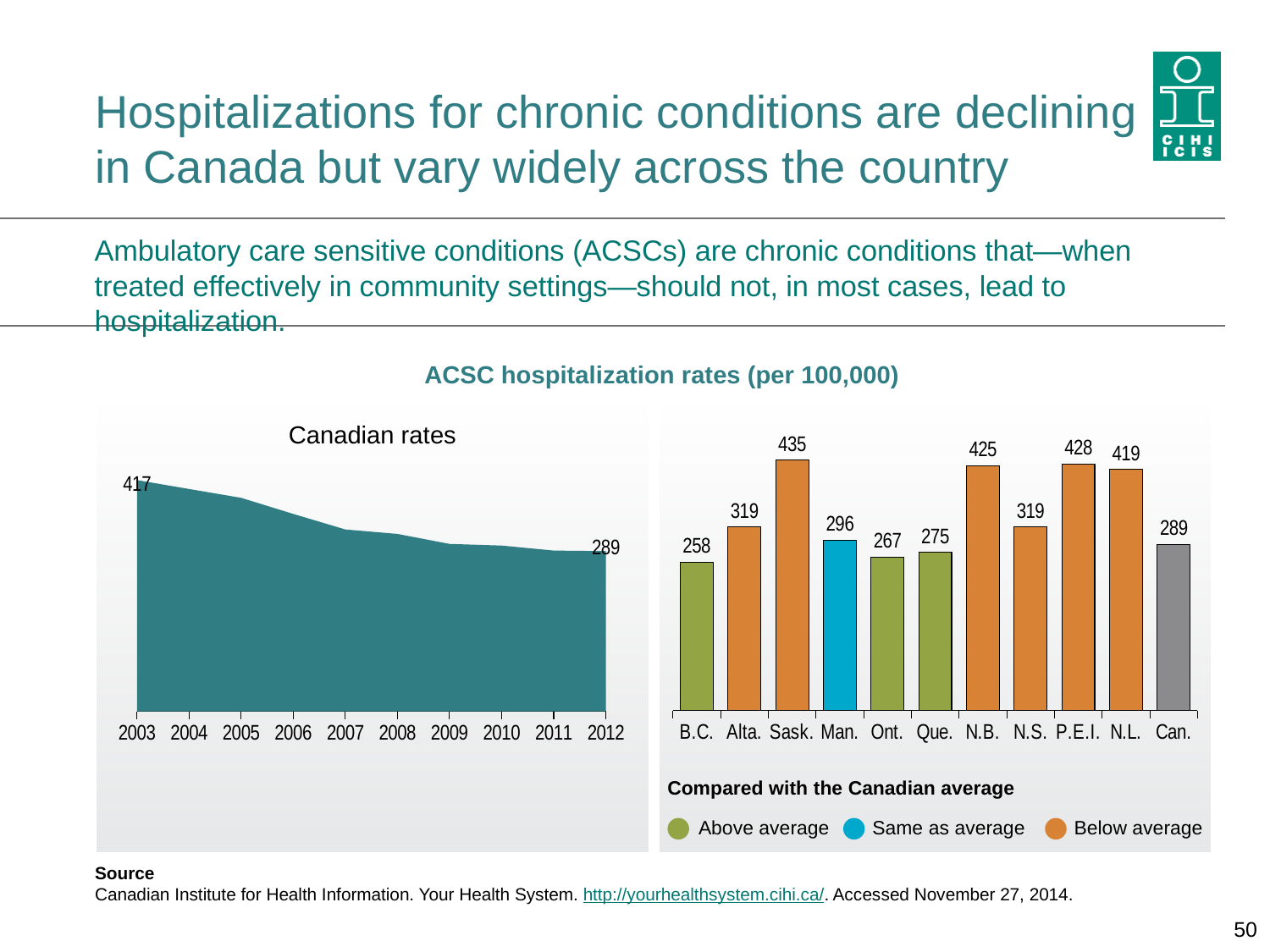

# Hospitalizations for chronic conditions are declining in Canada but vary widely across the country
Ambulatory care sensitive conditions (ACSCs) are chronic conditions that—when treated effectively in community settings—should not, in most cases, lead to hospitalization.
ACSC hospitalization rates (per 100,000)

Canadian rates

### Chart

| Category |  |
|---|---|
| B.C. | 258.0 |
| Alta. | 319.0 |
| Sask. | 435.0 |
| Man. | 296.0 |
| Ont. | 267.0 |
| Que. | 275.0 |
| N.B. | 425.0 |
| N.S. | 319.0 |
| P.E.I. | 428.0 |
| N.L. | 419.0 |
| Can. | 289.0 |

### Chart

| Category | ACSC (per 100,000) |
|---|---|
| 2003 | 417.0 |
| 2004 | 401.0 |
| 2005 | 385.0 |
| 2006 | 356.0 |
| 2007 | 328.0 |
| 2008 | 320.0 |
| 2009 | 302.0 |
| 2010 | 299.0 |
| 2011 | 290.0 |
| 2012 | 289.0 |
Compared with the Canadian average
Above average

Same as average

Below average

Source
Canadian Institute for Health Information. Your Health System. http://yourhealthsystem.cihi.ca/. Accessed November 27, 2014.
50